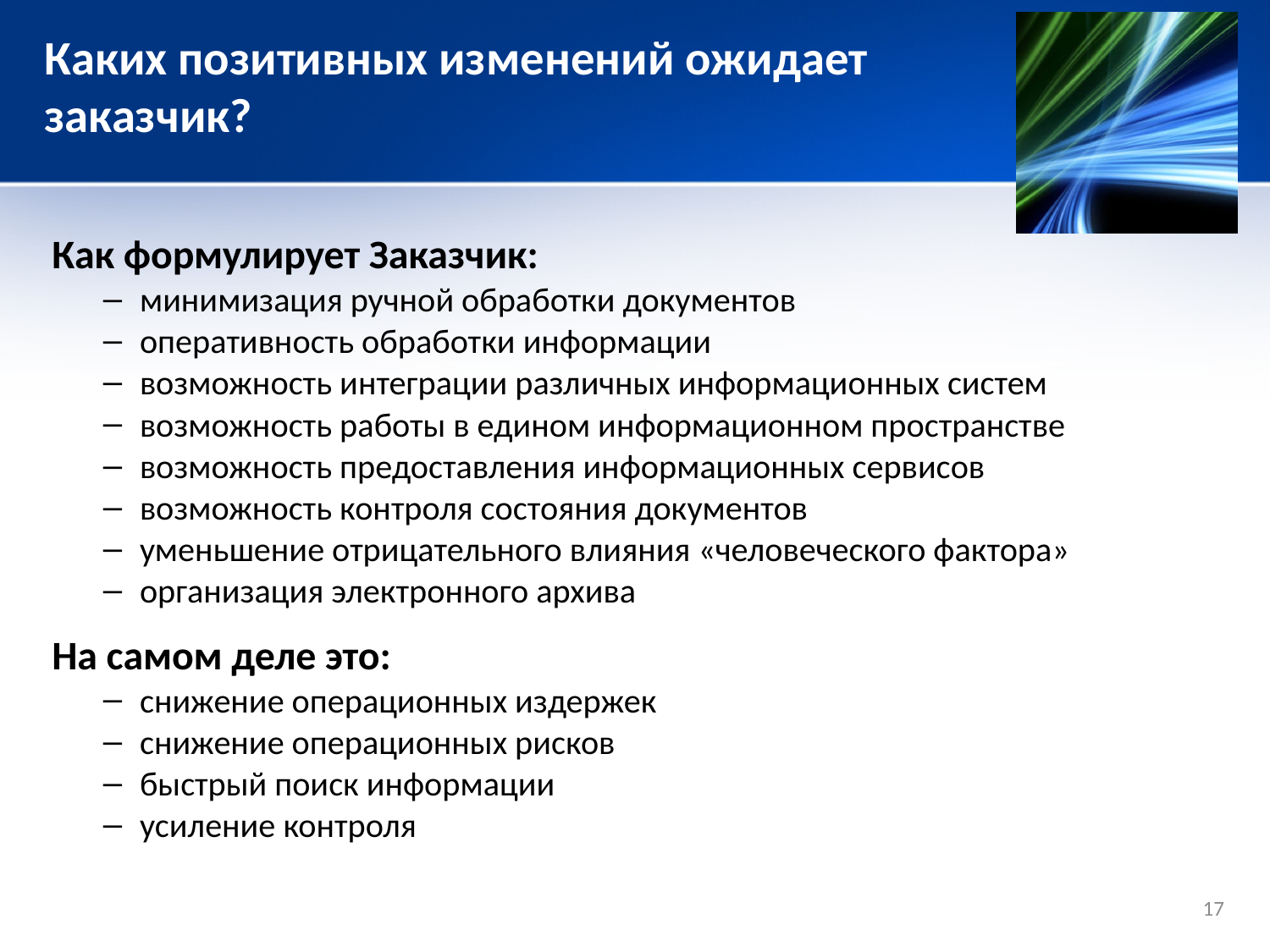

Каких позитивных изменений ожидает заказчик?
Как формулирует Заказчик:
минимизация ручной обработки документов
оперативность обработки информации
возможность интеграции различных информационных систем
возможность работы в едином информационном пространстве
возможность предоставления информационных сервисов
возможность контроля состояния документов
уменьшение отрицательного влияния «человеческого фактора»
организация электронного архива

На самом деле это:
снижение операционных издержек
снижение операционных рисков
быстрый поиск информации
усиление контроля
17